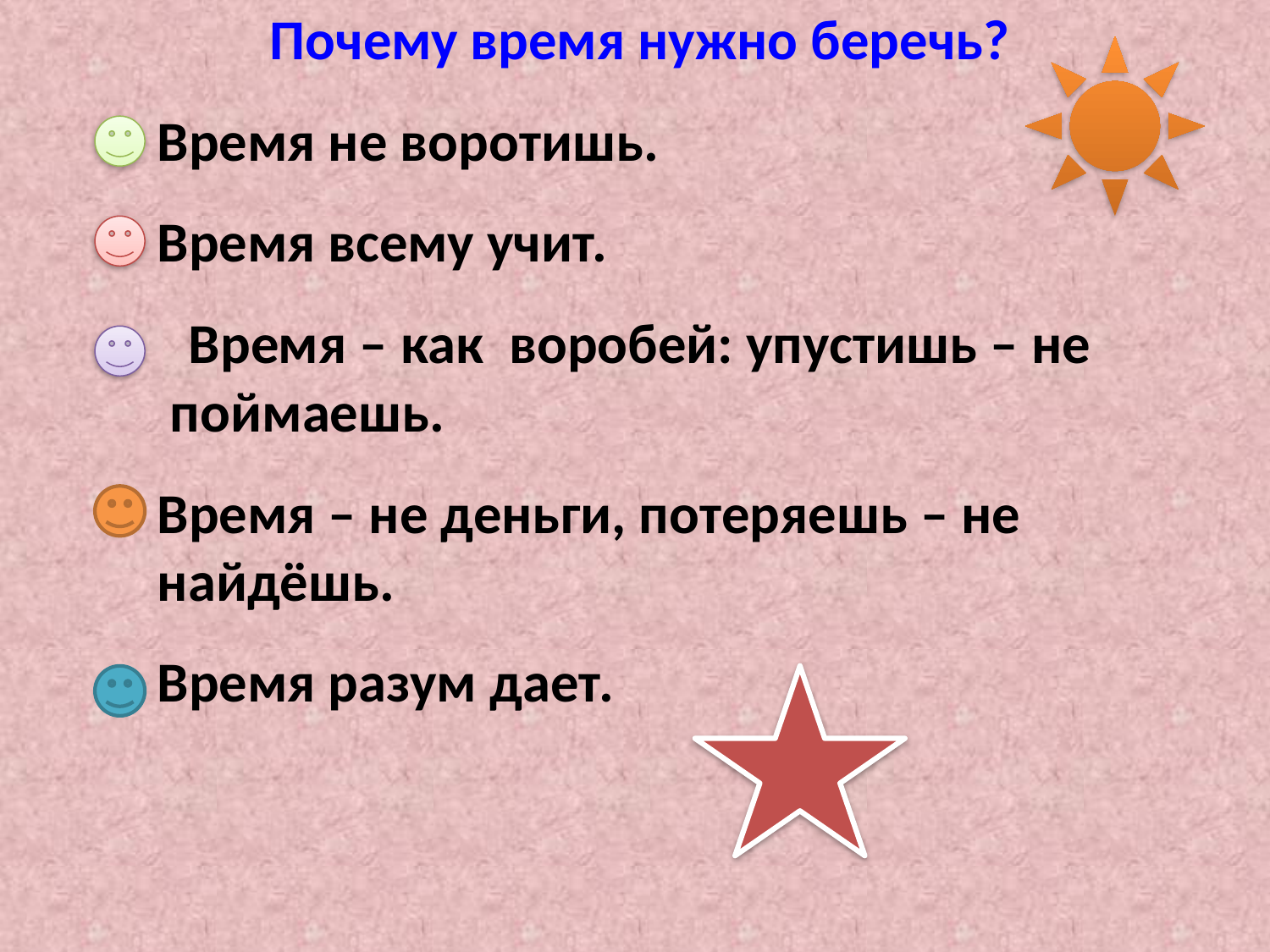

Почему время нужно беречь?

Время не воротишь.

Время всему учит.

Время – как  воробей: упустишь – не

 поймаешь.

Время – не деньги, потеряешь – не

найдёшь.

Время разум дает.